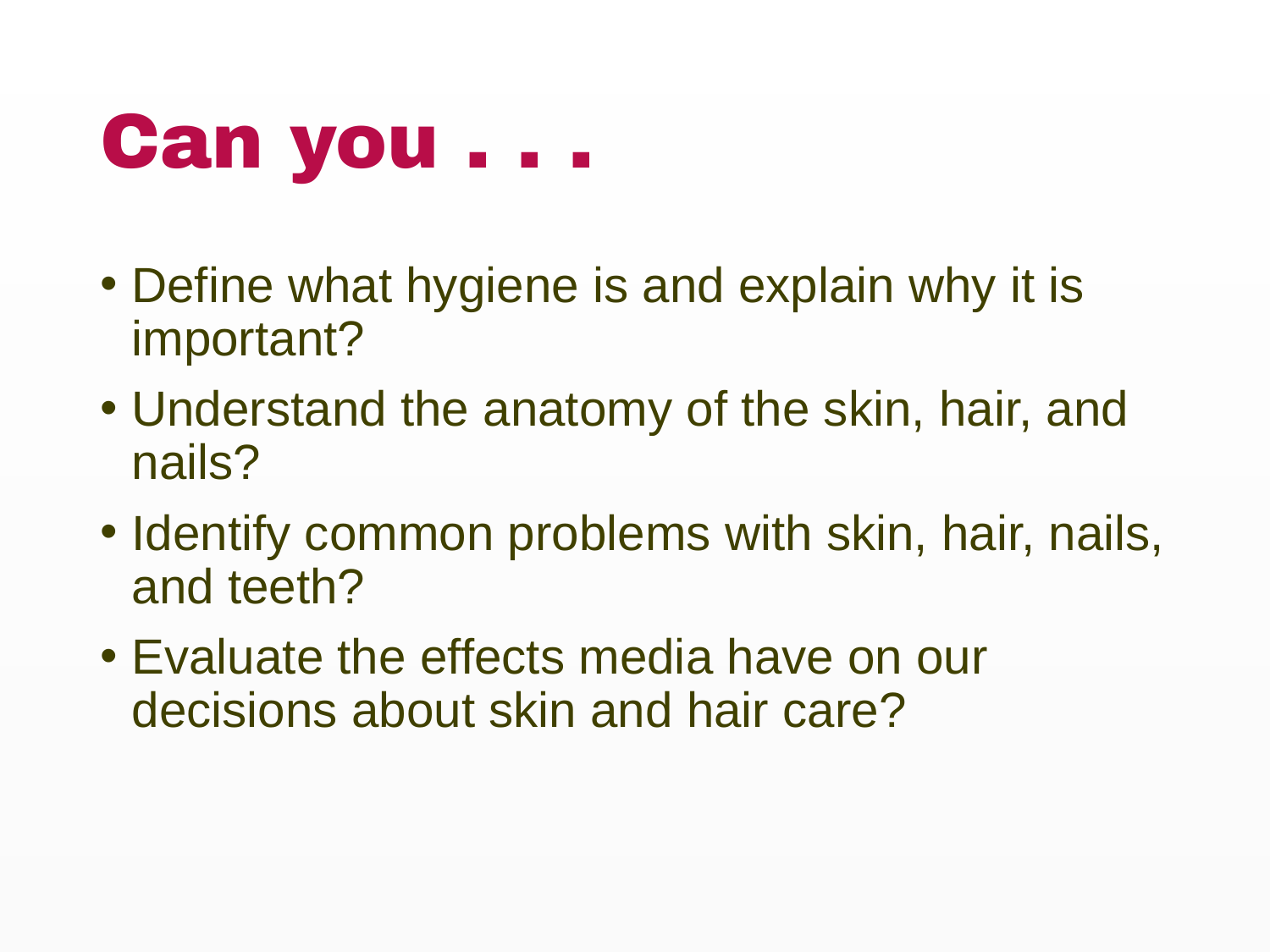

# Can you . . .
Define what hygiene is and explain why it is important?
Understand the anatomy of the skin, hair, and nails?
Identify common problems with skin, hair, nails, and teeth?
Evaluate the effects media have on our decisions about skin and hair care?